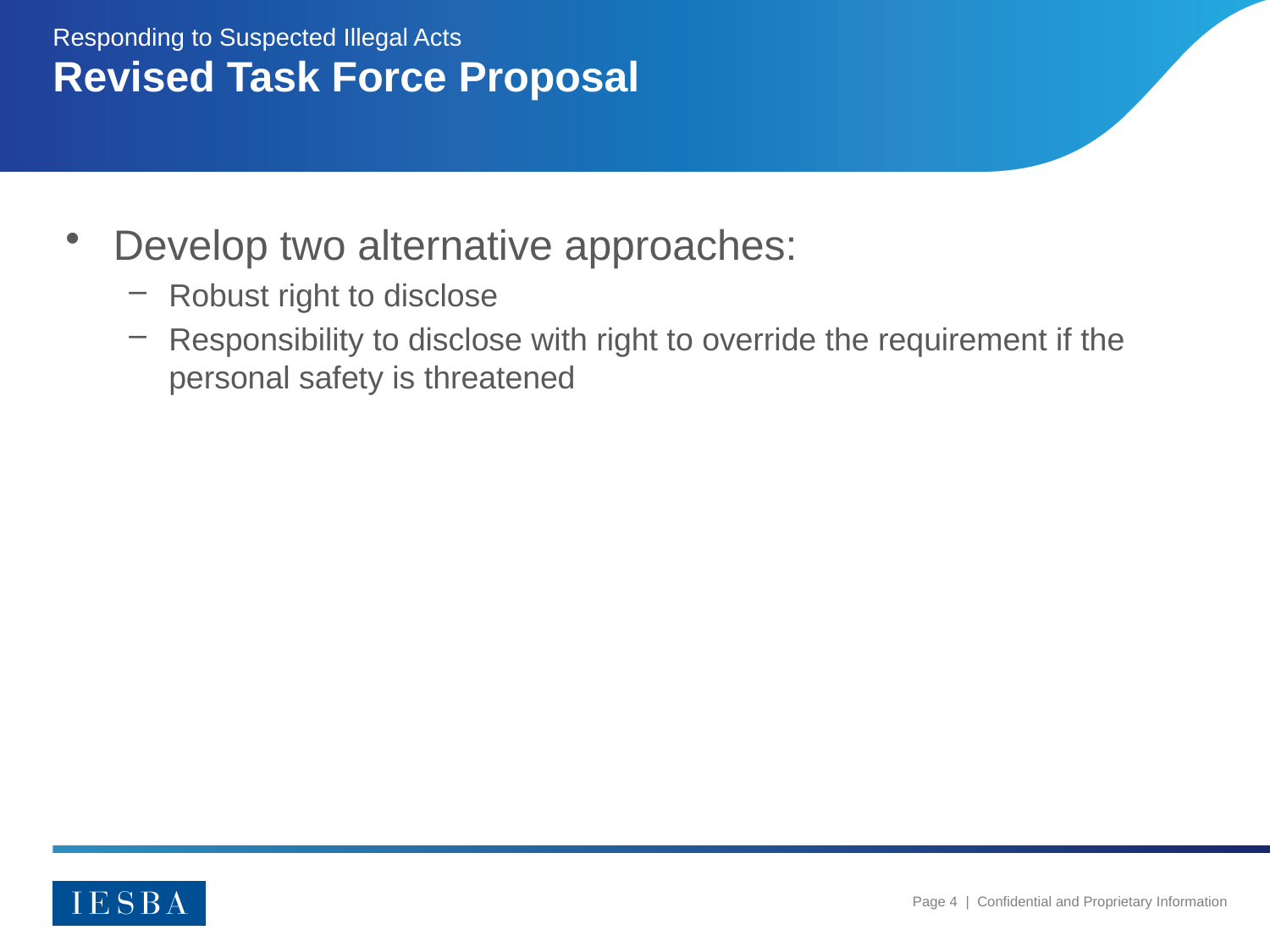

Responding to Suspected Illegal Acts

# Revised Task Force Proposal
Develop two alternative approaches:
Robust right to disclose
Responsibility to disclose with right to override the requirement if the personal safety is threatened